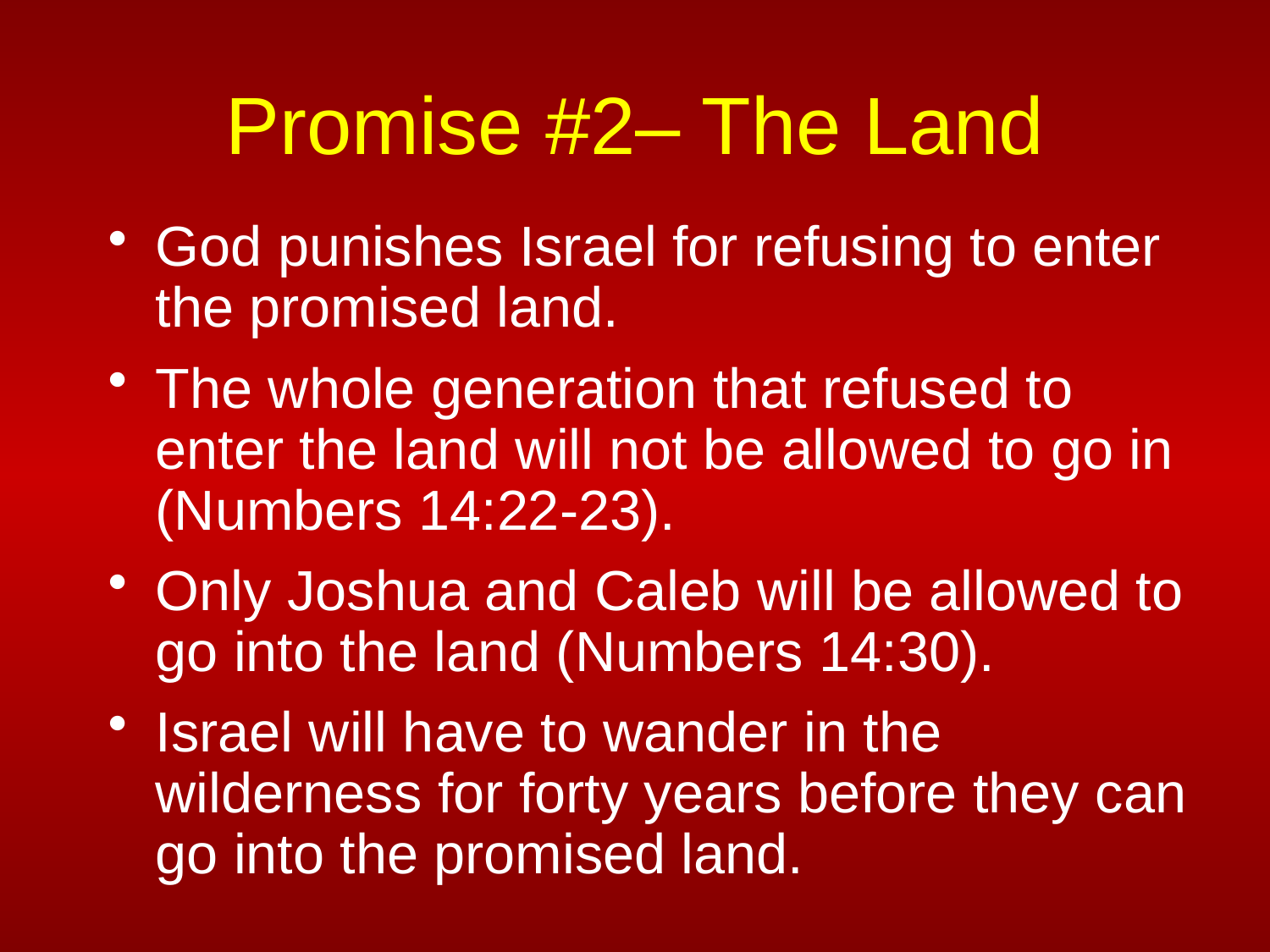

# Promise #2– The Land
God punishes Israel for refusing to enter the promised land.
The whole generation that refused to enter the land will not be allowed to go in (Numbers 14:22-23).
Only Joshua and Caleb will be allowed to go into the land (Numbers 14:30).
Israel will have to wander in the wilderness for forty years before they can go into the promised land.